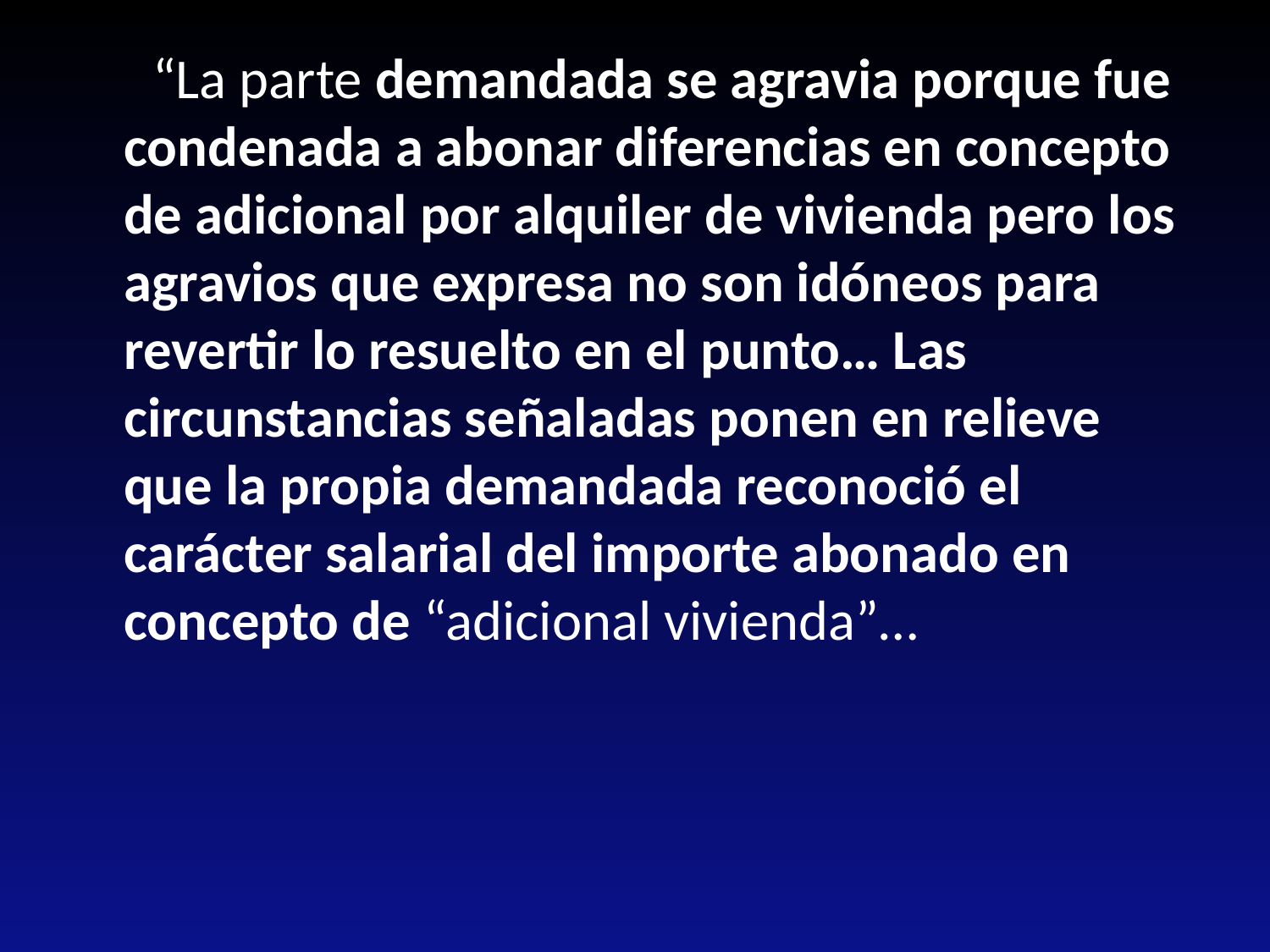

“La parte demandada se agravia porque fue condenada a abonar diferencias en concepto de adicional por alquiler de vivienda pero los agravios que expresa no son idóneos para revertir lo resuelto en el punto… Las circunstancias señaladas ponen en relieve que la propia demandada reconoció el carácter salarial del importe abonado en concepto de “adicional vivienda”…